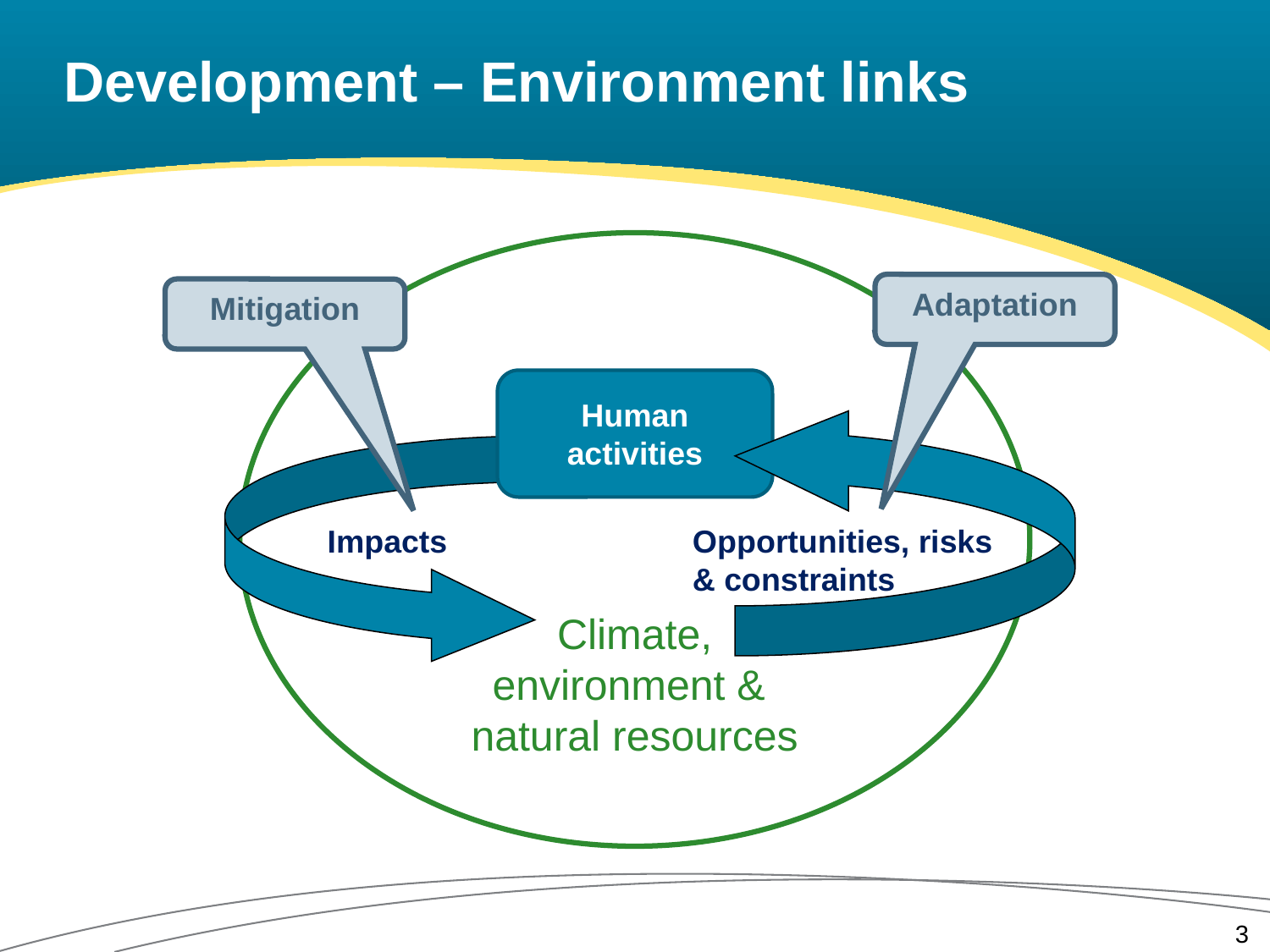

# Development – Environment links

Climate,
environment &
natural resources
Adaptation
Mitigation
Human activities

Opportunities, risks
& constraints

Impacts
3